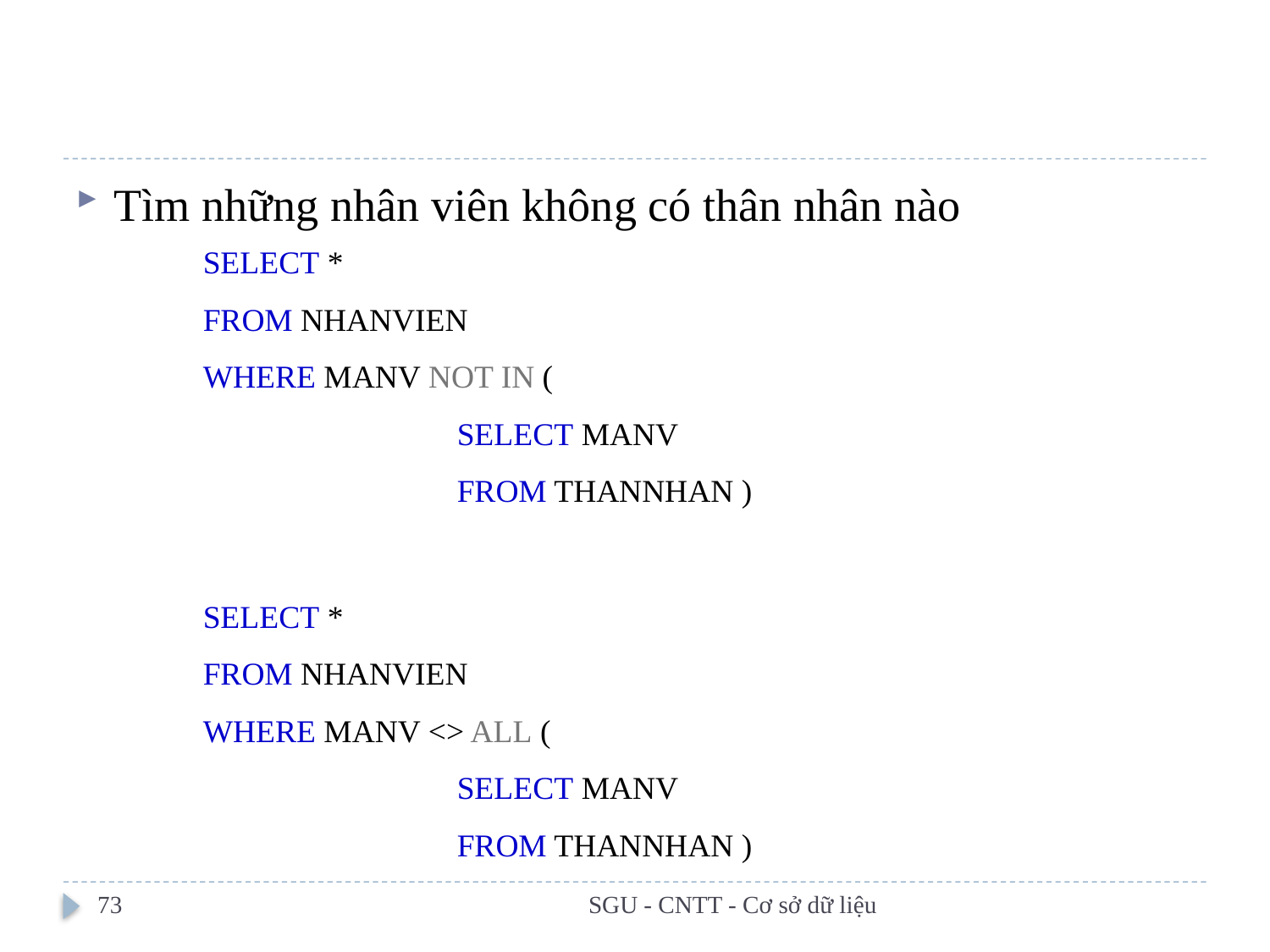

#
Tìm những nhân viên không có thân nhân nào

SELECT *
FROM NHANVIEN
WHERE MANV NOT IN (
		SELECT MANV
		FROM THANNHAN )
SELECT *
FROM NHANVIEN
WHERE MANV <> ALL (
		SELECT MANV
		FROM THANNHAN )
73
SGU - CNTT - Cơ sở dữ liệu